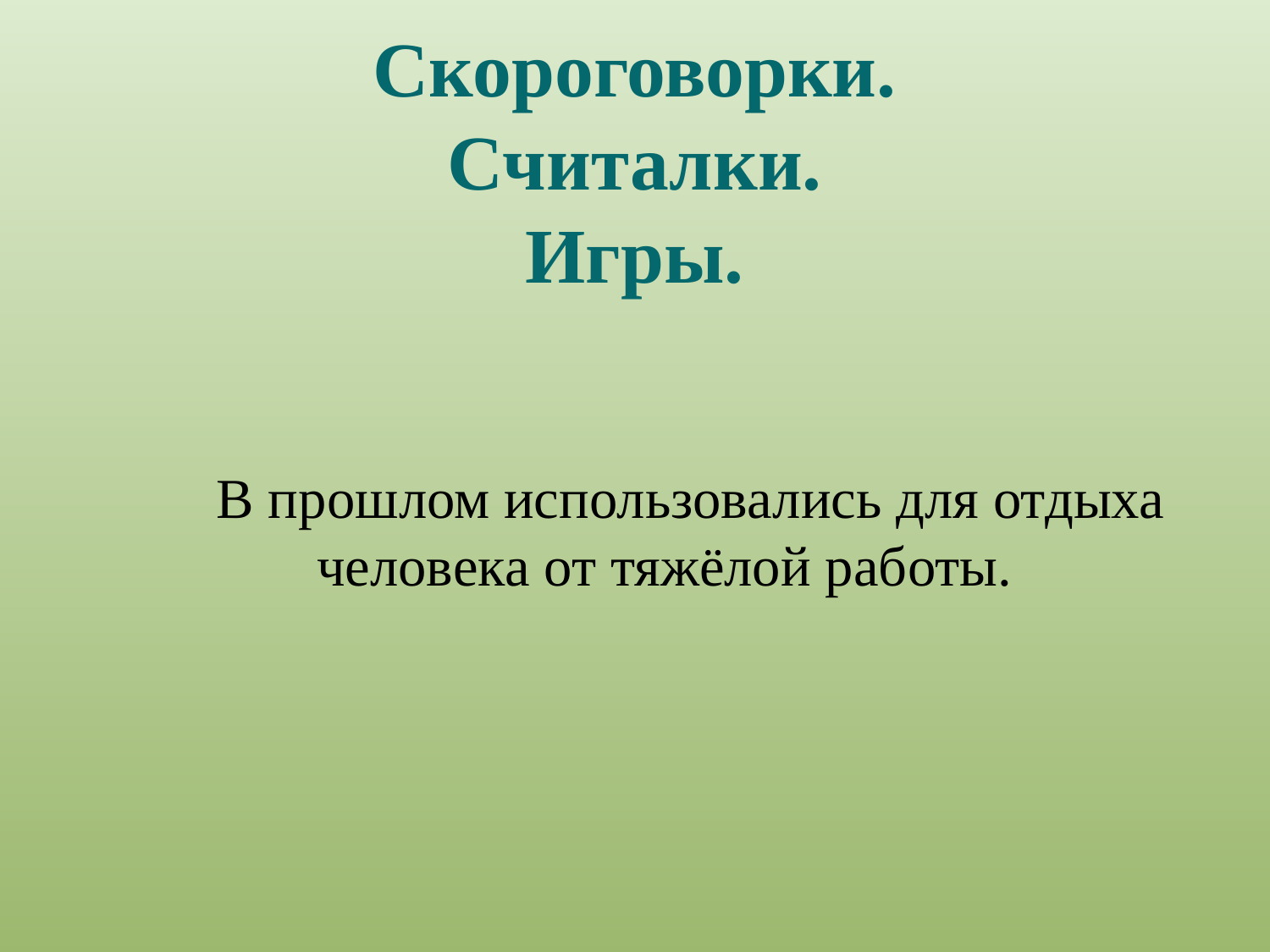

# Скороговорки. Считалки. Игры.

В прошлом использовались для отдыха человека от тяжёлой работы.